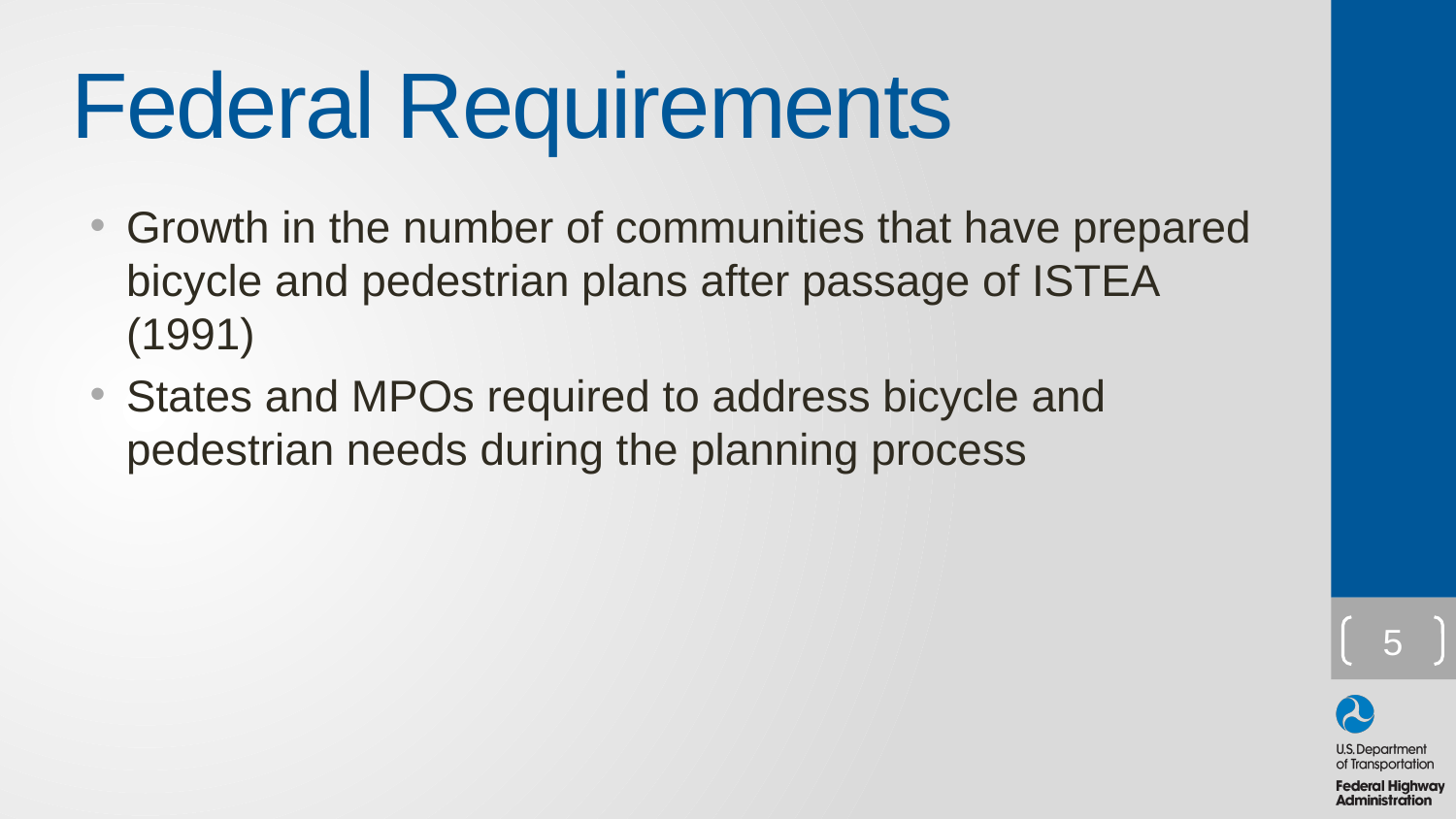

# Federal Requirements
Growth in the number of communities that have prepared bicycle and pedestrian plans after passage of ISTEA (1991)
States and MPOs required to address bicycle and pedestrian needs during the planning process

5